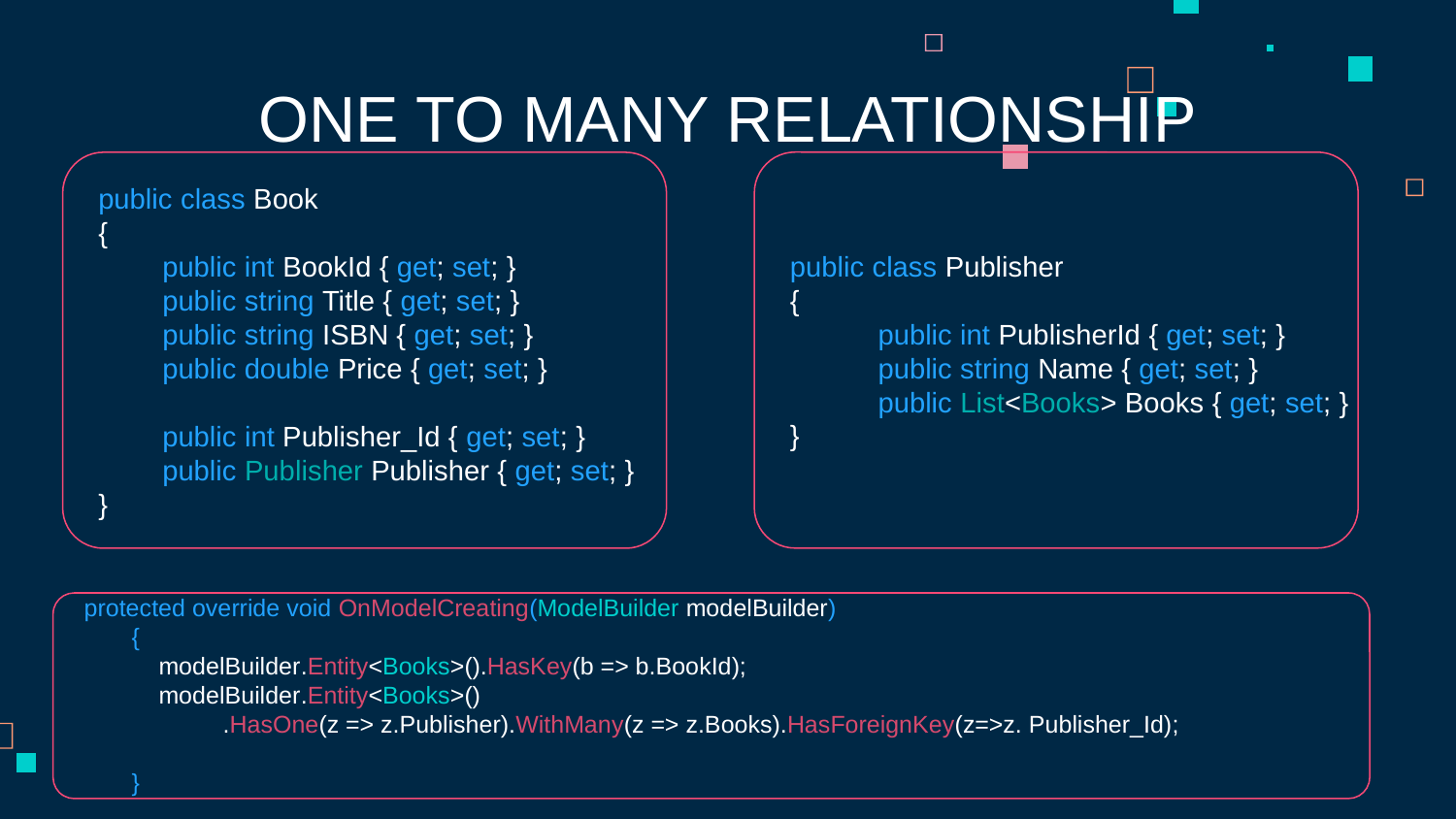

ONE TO MANY RELATIONSHIP
public class Publisher
{
           public int PublisherId { get; set; }
           public string Name { get; set; }
           public List<Books> Books { get; set; }
}
public class Book
{
        public int BookId { get; set; }
        public string Title { get; set; }
        public string ISBN { get; set; }
        public double Price { get; set; }

        public int Publisher_Id { get; set; }
        public Publisher Publisher { get; set; }
}

 protected override void OnModelCreating(ModelBuilder modelBuilder)
        {
            modelBuilder.Entity<Books>().HasKey(b => b.BookId);
            modelBuilder.Entity<Books>()
	.HasOne(z => z.Publisher).WithMany(z => z.Books).HasForeignKey(z=>z. Publisher_Id);

        }